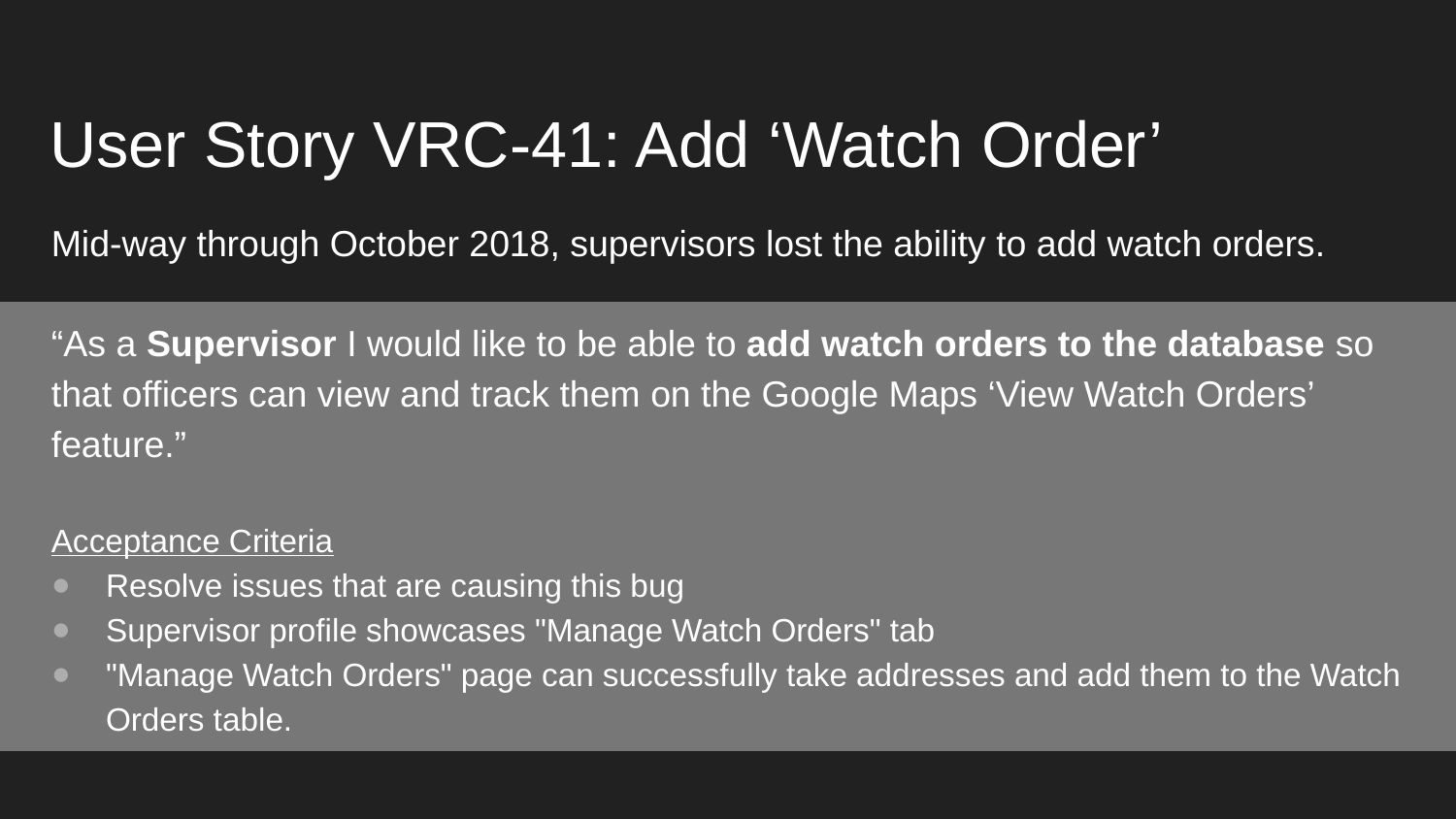

# User Story VRC-41: Add ‘Watch Order’
Mid-way through October 2018, supervisors lost the ability to add watch orders.

“As a Supervisor I would like to be able to add watch orders to the database so that officers can view and track them on the Google Maps ‘View Watch Orders’ feature.”

Acceptance Criteria
Resolve issues that are causing this bug
Supervisor profile showcases "Manage Watch Orders" tab
"Manage Watch Orders" page can successfully take addresses and add them to the Watch Orders table.